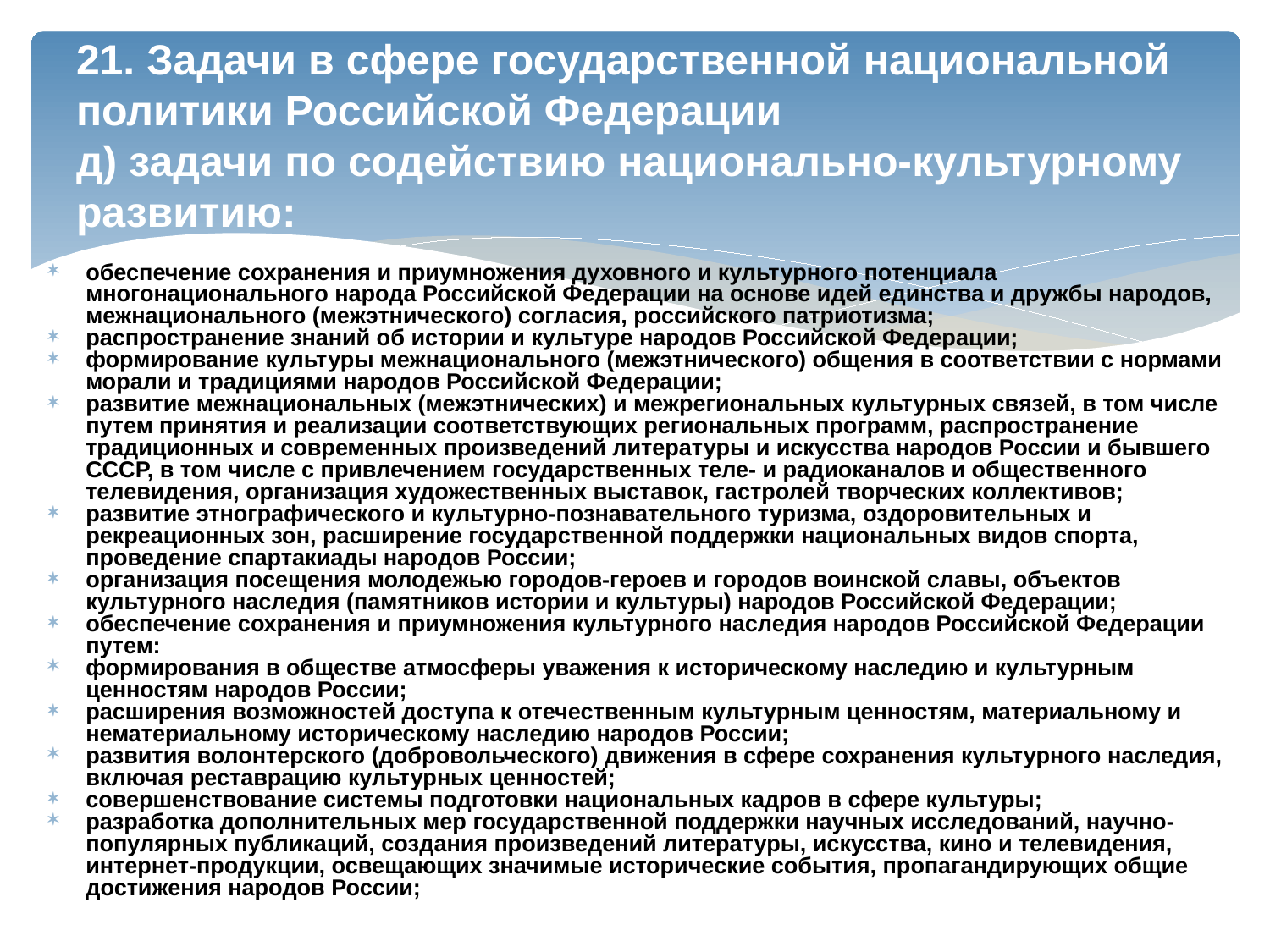

# 21. Задачи в сфере государственной национальной политики Российской Федерации д) задачи по содействию национально-культурному развитию:
обеспечение сохранения и приумножения духовного и культурного потенциала многонационального народа Российской Федерации на основе идей единства и дружбы народов, межнационального (межэтнического) согласия, российского патриотизма;
распространение знаний об истории и культуре народов Российской Федерации;
формирование культуры межнационального (межэтнического) общения в соответствии с нормами морали и традициями народов Российской Федерации;
развитие межнациональных (межэтнических) и межрегиональных культурных связей, в том числе путем принятия и реализации соответствующих региональных программ, распространение традиционных и современных произведений литературы и искусства народов России и бывшего СССР, в том числе с привлечением государственных теле- и радиоканалов и общественного телевидения, организация художественных выставок, гастролей творческих коллективов;
развитие этнографического и культурно-познавательного туризма, оздоровительных и рекреационных зон, расширение государственной поддержки национальных видов спорта, проведение спартакиады народов России;
организация посещения молодежью городов-героев и городов воинской славы, объектов культурного наследия (памятников истории и культуры) народов Российской Федерации;
обеспечение сохранения и приумножения культурного наследия народов Российской Федерации путем:
формирования в обществе атмосферы уважения к историческому наследию и культурным ценностям народов России;
расширения возможностей доступа к отечественным культурным ценностям, материальному и нематериальному историческому наследию народов России;
развития волонтерского (добровольческого) движения в сфере сохранения культурного наследия, включая реставрацию культурных ценностей;
совершенствование системы подготовки национальных кадров в сфере культуры;
разработка дополнительных мер государственной поддержки научных исследований, научно-популярных публикаций, создания произведений литературы, искусства, кино и телевидения, интернет-продукции, освещающих значимые исторические события, пропагандирующих общие достижения народов России;